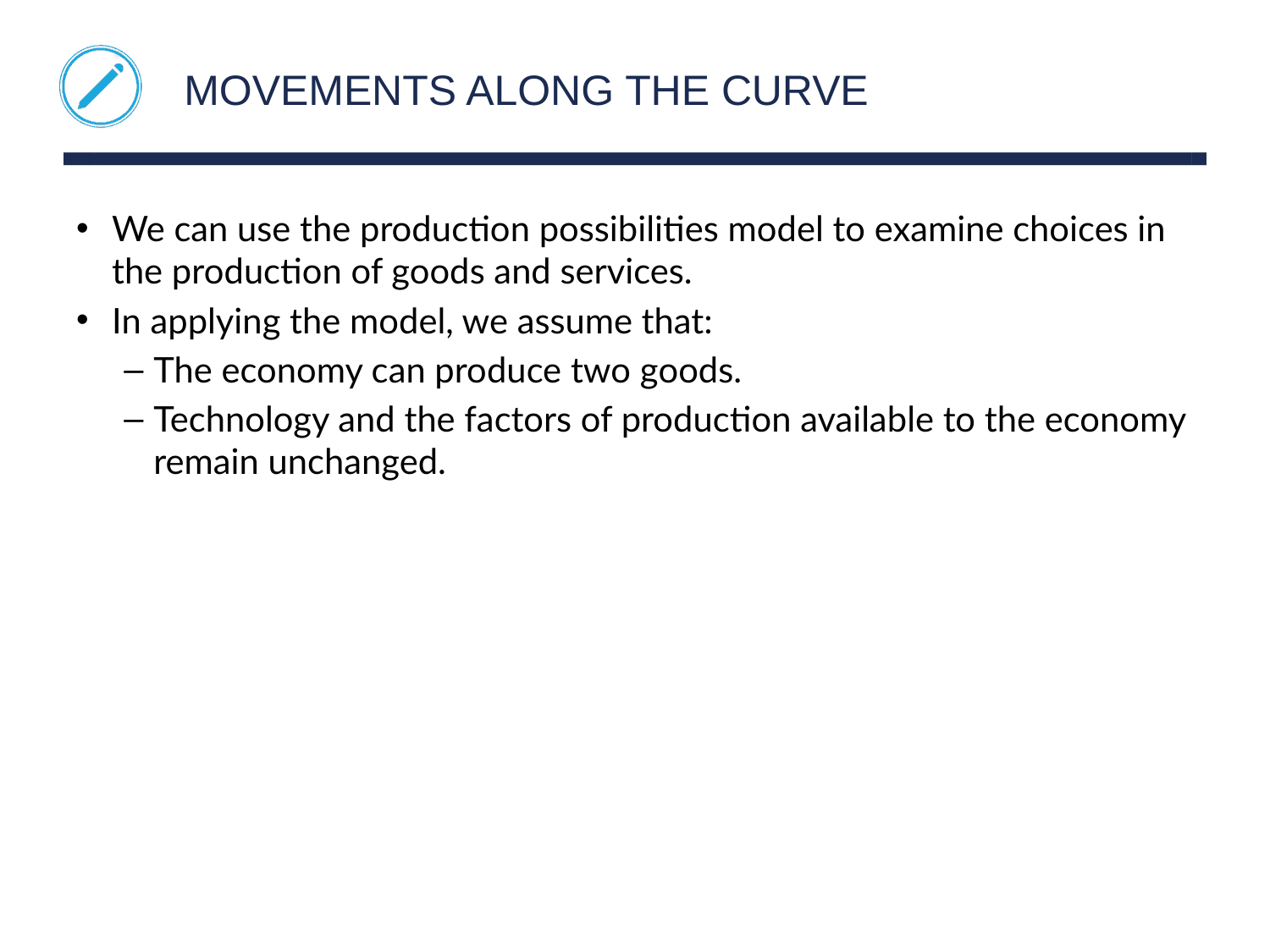

# Movements along the Curve
We can use the production possibilities model to examine choices in the production of goods and services.
In applying the model, we assume that:
The economy can produce two goods.
Technology and the factors of production available to the economy remain unchanged.